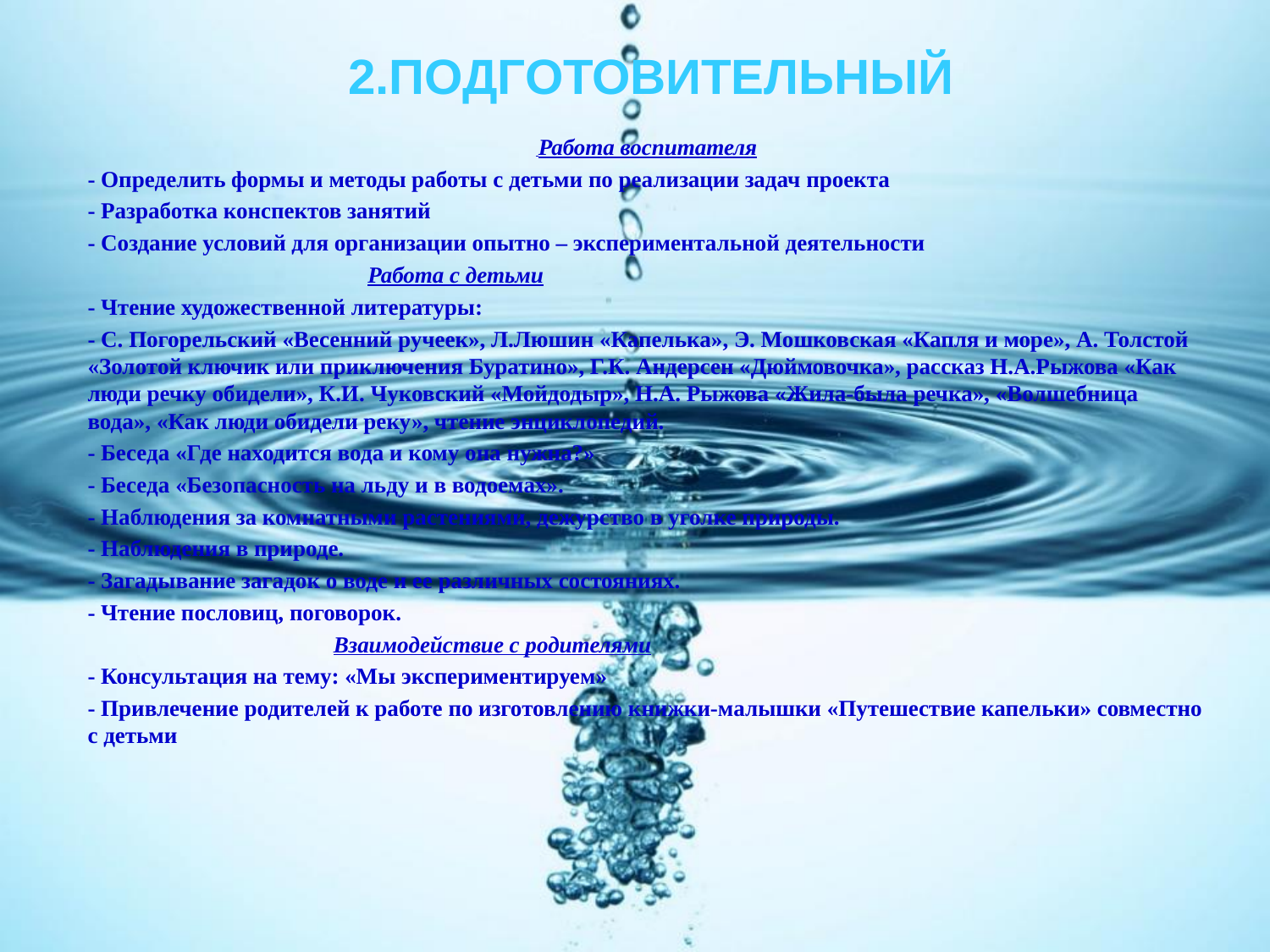

# 2.Подготовительный
 Работа воспитателя
- Определить формы и методы работы с детьми по реализации задач проекта
- Разработка конспектов занятий
- Создание условий для организации опытно – экспериментальной деятельности
                                                 Работа с детьми
- Чтение художественной литературы:
- С. Погорельский «Весенний ручеек», Л.Люшин «Капелька», Э. Мошковская «Капля и море», А. Толстой «Золотой ключик или приключения Буратино», Г.К. Андерсен «Дюймовочка», рассказ Н.А.Рыжова «Как люди речку обидели», К.И. Чуковский «Мойдодыр», Н.А. Рыжова «Жила-была речка», «Волшебница вода», «Как люди обидели реку», чтение энциклопедий.
- Беседа «Где находится вода и кому она нужна?»
- Беседа «Безопасность на льду и в водоемах».
- Наблюдения за комнатными растениями, дежурство в уголке природы.
- Наблюдения в природе.
- Загадывание загадок о воде и ее различных состояниях.
- Чтение пословиц, поговорок.
                                           Взаимодействие с родителями
- Консультация на тему: «Мы экспериментируем»
- Привлечение родителей к работе по изготовлению книжки-малышки «Путешествие капельки» совместно с детьми